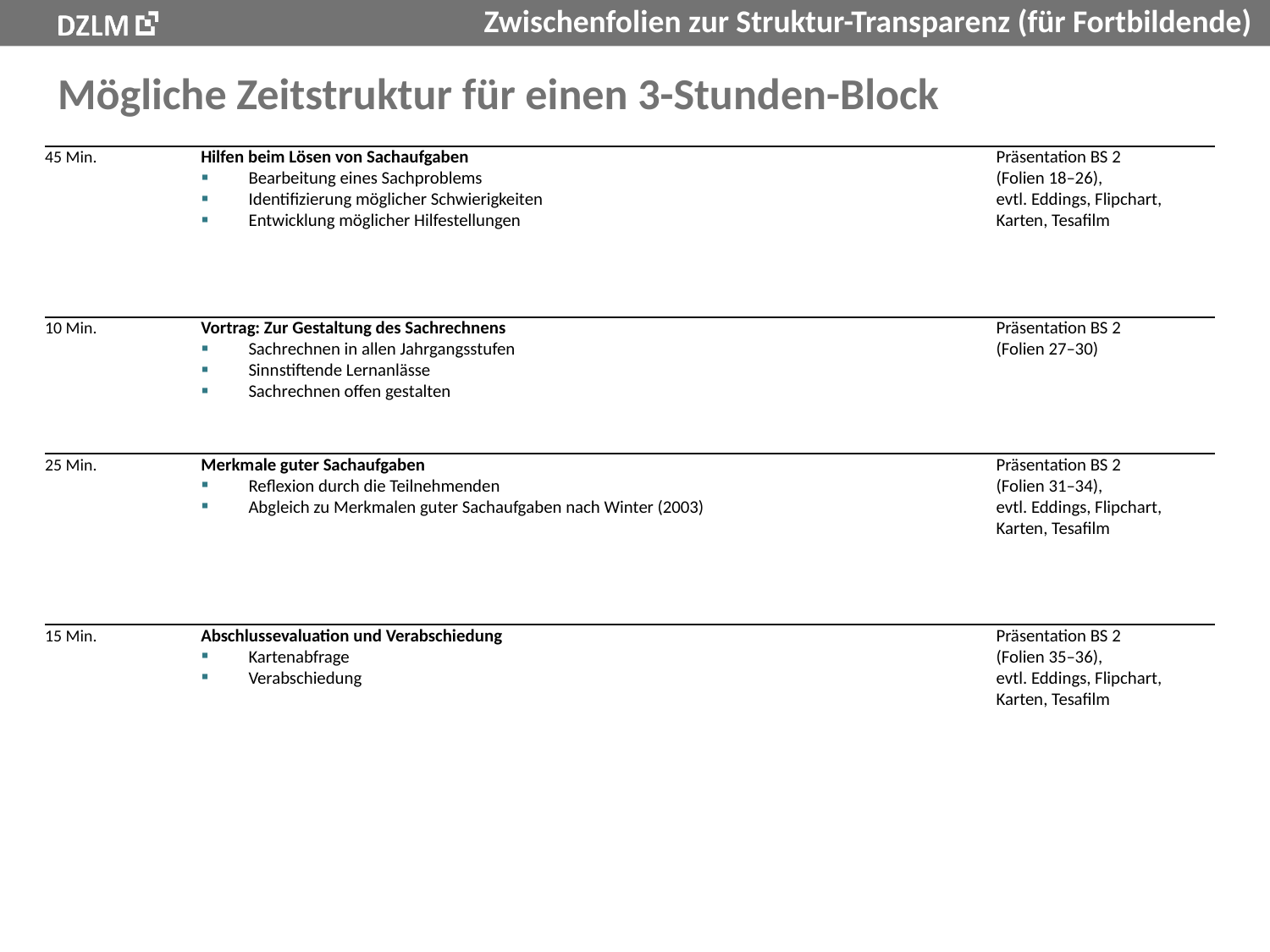

# Mögliche Zeitstruktur für einen 3-Stunden-Block
| 45 Min. | Hilfen beim Lösen von Sachaufgaben Bearbeitung eines Sachproblems Identifizierung möglicher Schwierigkeiten Entwicklung möglicher Hilfestellungen |  | Präsentation BS 2 (Folien 18–26), evtl. Eddings, Flipchart, Karten, Tesafilm |
| --- | --- | --- | --- |
| 10 Min. | Vortrag: Zur Gestaltung des Sachrechnens Sachrechnen in allen Jahrgangsstufen Sinnstiftende Lernanlässe Sachrechnen offen gestalten |  | Präsentation BS 2 (Folien 27–30) |
| 25 Min. | Merkmale guter Sachaufgaben Reflexion durch die Teilnehmenden Abgleich zu Merkmalen guter Sachaufgaben nach Winter (2003) |  | Präsentation BS 2 (Folien 31–34), evtl. Eddings, Flipchart, Karten, Tesafilm |
| 15 Min. | Abschlussevaluation und Verabschiedung Kartenabfrage Verabschiedung |  | Präsentation BS 2 (Folien 35–36), evtl. Eddings, Flipchart, Karten, Tesafilm |